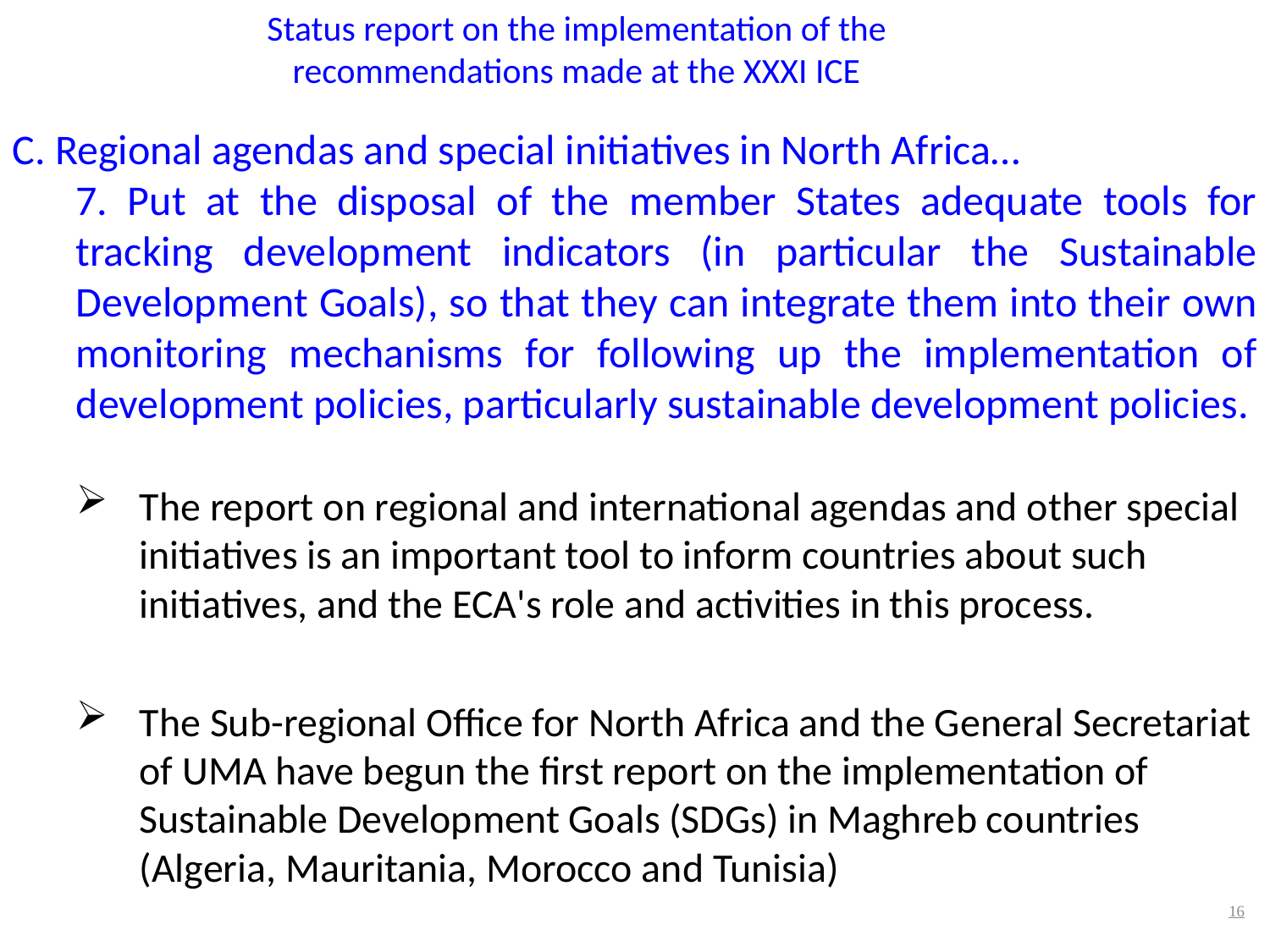

Status report on the implementation of the recommendations made at the XXXI ICE
C. Regional agendas and special initiatives in North Africa…
7. Put at the disposal of the member States adequate tools for tracking development indicators (in particular the Sustainable Development Goals), so that they can integrate them into their own monitoring mechanisms for following up the implementation of development policies, particularly sustainable development policies.

The report on regional and international agendas and other special initiatives is an important tool to inform countries about such initiatives, and the ECA's role and activities in this process.

The Sub-regional Office for North Africa and the General Secretariat of UMA have begun the first report on the implementation of Sustainable Development Goals (SDGs) in Maghreb countries (Algeria, Mauritania, Morocco and Tunisia)
16